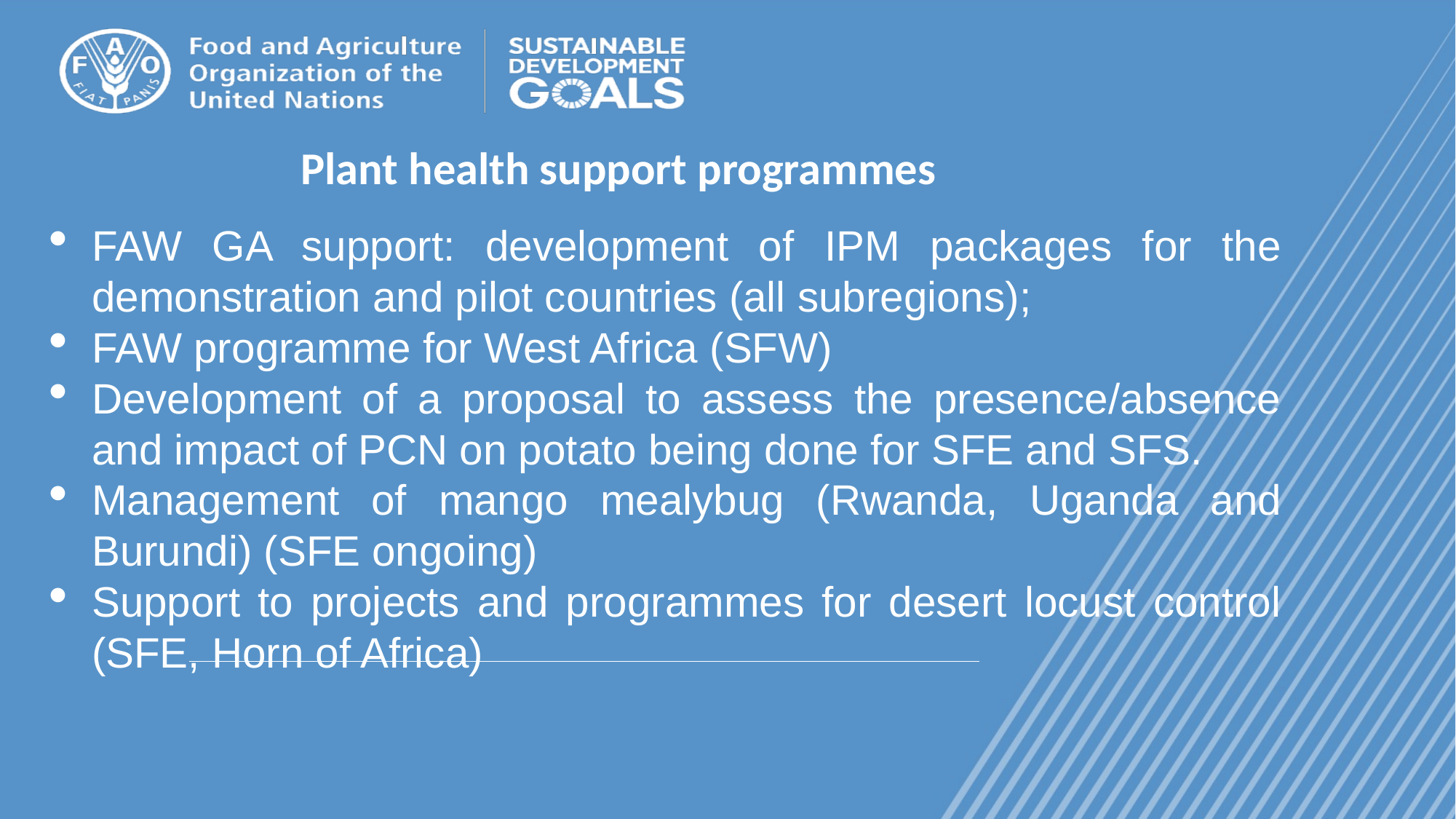

# Plant health support programmes
FAW GA support: development of IPM packages for the demonstration and pilot countries (all subregions);
FAW programme for West Africa (SFW)
Development of a proposal to assess the presence/absence and impact of PCN on potato being done for SFE and SFS.
Management of mango mealybug (Rwanda, Uganda and Burundi) (SFE ongoing)
Support to projects and programmes for desert locust control (SFE, Horn of Africa)